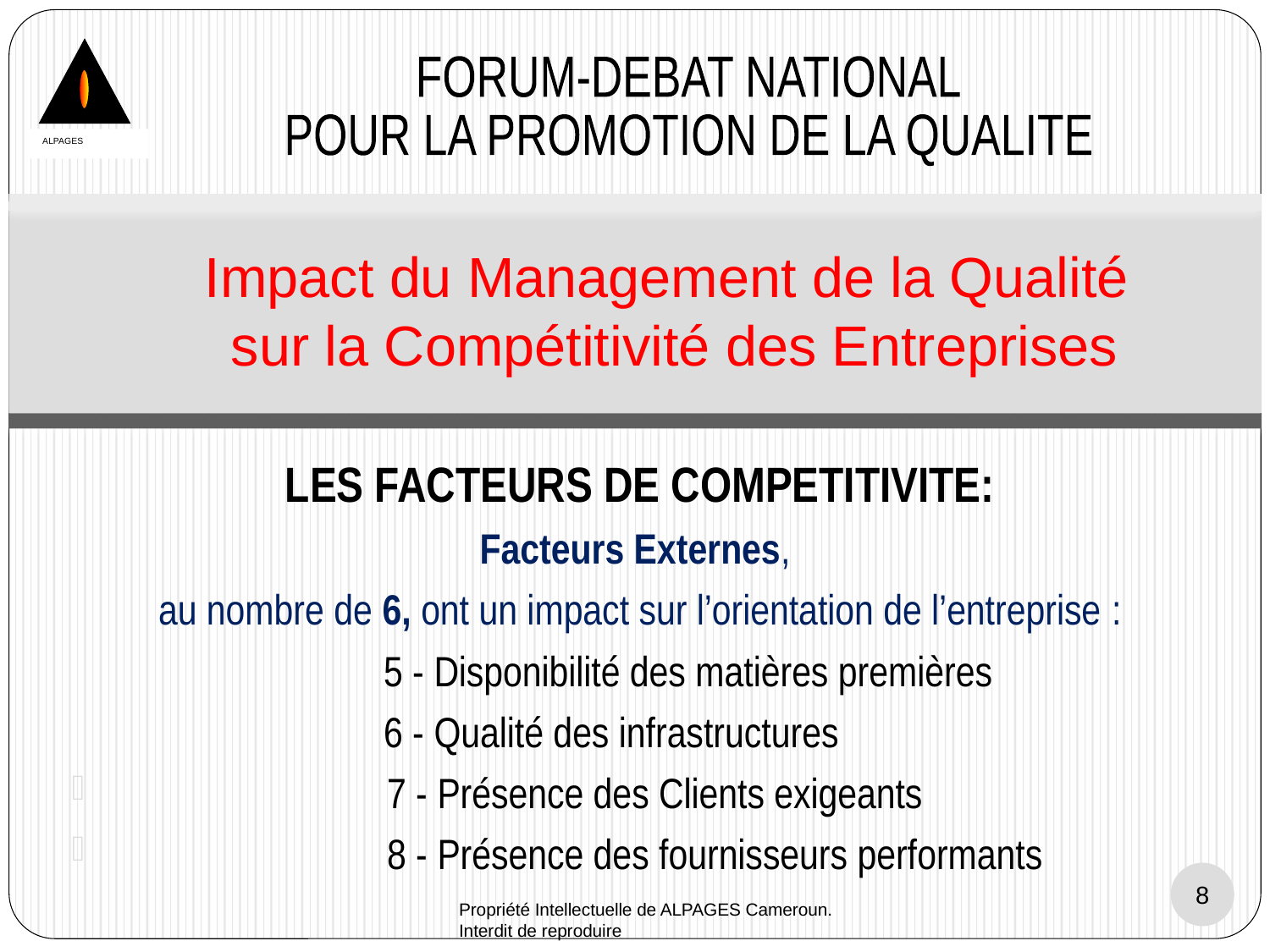

FORUM-DEBAT NATIONAL
POUR LA PROMOTION DE LA QUALITE

ALPAGES
# Impact du Management de la Qualité sur la Compétitivité des Entreprises
LES FACTEURS DE COMPETITIVITE:
Facteurs Externes,
au nombre de 6, ont un impact sur l’orientation de l’entreprise :
                                5 - Disponibilité des matières premières
                                6 - Qualité des infrastructures
                               7 - Présence des Clients exigeants
                               8 - Présence des fournisseurs performants

8
Propriété Intellectuelle de ALPAGES Cameroun. Interdit de reproduire